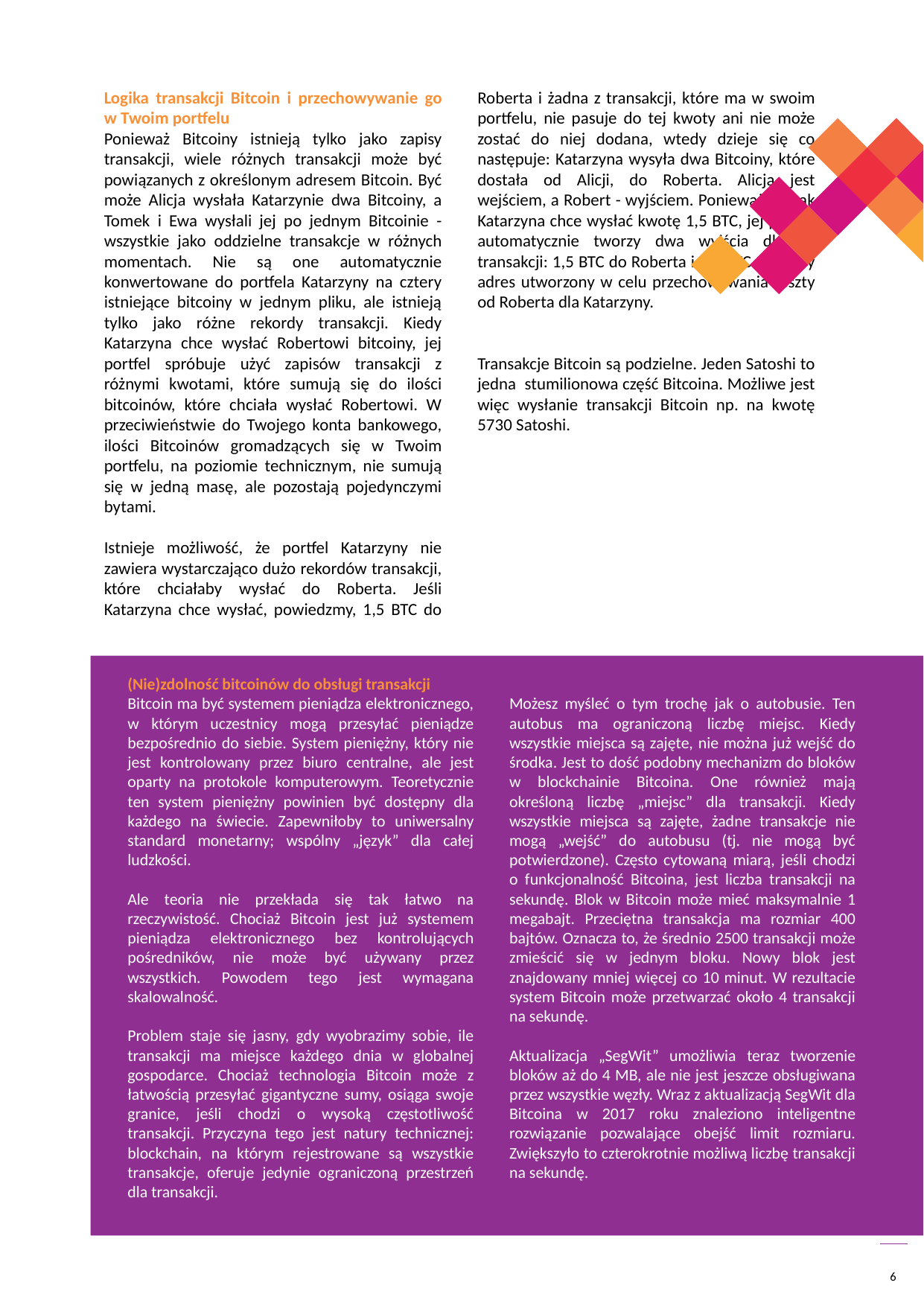

Logika transakcji Bitcoin i przechowywanie go w Twoim portfelu
Ponieważ Bitcoiny istnieją tylko jako zapisy transakcji, wiele różnych transakcji może być powiązanych z określonym adresem Bitcoin. Być może Alicja wysłała Katarzynie dwa Bitcoiny, a Tomek i Ewa wysłali jej po jednym Bitcoinie - wszystkie jako oddzielne transakcje w różnych momentach. Nie są one automatycznie konwertowane do portfela Katarzyny na cztery istniejące bitcoiny w jednym pliku, ale istnieją tylko jako różne rekordy transakcji. Kiedy Katarzyna chce wysłać Robertowi bitcoiny, jej portfel spróbuje użyć zapisów transakcji z różnymi kwotami, które sumują się do ilości bitcoinów, które chciała wysłać Robertowi. W przeciwieństwie do Twojego konta bankowego, ilości Bitcoinów gromadzących się w Twoim portfelu, na poziomie technicznym, nie sumują się w jedną masę, ale pozostają pojedynczymi bytami.

Istnieje możliwość, że portfel Katarzyny nie zawiera wystarczająco dużo rekordów transakcji, które chciałaby wysłać do Roberta. Jeśli Katarzyna chce wysłać, powiedzmy, 1,5 BTC do Roberta i żadna z transakcji, które ma w swoim portfelu, nie pasuje do tej kwoty ani nie może zostać do niej dodana, wtedy dzieje się co następuje: Katarzyna wysyła dwa Bitcoiny, które dostała od Alicji, do Roberta. Alicja jest wejściem, a Robert - wyjściem. Ponieważ jednak Katarzyna chce wysłać kwotę 1,5 BTC, jej portfel automatycznie tworzy dwa wyjścia dla jej transakcji: 1,5 BTC do Roberta i 0,5 BTC na nowy adres utworzony w celu przechowywania reszty od Roberta dla Katarzyny.

Transakcje Bitcoin są podzielne. Jeden Satoshi to jedna  stumilionowa część Bitcoina. Możliwe jest więc wysłanie transakcji Bitcoin np. na kwotę 5730 Satoshi.

(Nie)zdolność bitcoinów do obsługi transakcji
Bitcoin ma być systemem pieniądza elektronicznego, w którym uczestnicy mogą przesyłać pieniądze bezpośrednio do siebie. System pieniężny, który nie jest kontrolowany przez biuro centralne, ale jest oparty na protokole komputerowym. Teoretycznie ten system pieniężny powinien być dostępny dla każdego na świecie. Zapewniłoby to uniwersalny standard monetarny; wspólny „język” dla całej ludzkości.

Ale teoria nie przekłada się tak łatwo na rzeczywistość. Chociaż Bitcoin jest już systemem pieniądza elektronicznego bez kontrolujących pośredników, nie może być używany przez wszystkich. Powodem tego jest wymagana skalowalność.

Problem staje się jasny, gdy wyobrazimy sobie, ile transakcji ma miejsce każdego dnia w globalnej gospodarce. Chociaż technologia Bitcoin może z łatwością przesyłać gigantyczne sumy, osiąga swoje granice, jeśli chodzi o wysoką częstotliwość transakcji. Przyczyna tego jest natury technicznej: blockchain, na którym rejestrowane są wszystkie transakcje, oferuje jedynie ograniczoną przestrzeń dla transakcji.

Możesz myśleć o tym trochę jak o autobusie. Ten autobus ma ograniczoną liczbę miejsc. Kiedy wszystkie miejsca są zajęte, nie można już wejść do środka. Jest to dość podobny mechanizm do bloków w blockchainie Bitcoina. One również mają określoną liczbę „miejsc” dla transakcji. Kiedy wszystkie miejsca są zajęte, żadne transakcje nie mogą „wejść” do autobusu (tj. nie mogą być potwierdzone). Często cytowaną miarą, jeśli chodzi o funkcjonalność Bitcoina, jest liczba transakcji na sekundę. Blok w Bitcoin może mieć maksymalnie 1 megabajt. Przeciętna transakcja ma rozmiar 400 bajtów. Oznacza to, że średnio 2500 transakcji może zmieścić się w jednym bloku. Nowy blok jest znajdowany mniej więcej co 10 minut. W rezultacie system Bitcoin może przetwarzać około 4 transakcji na sekundę.

Aktualizacja „SegWit” umożliwia teraz tworzenie bloków aż do 4 MB, ale nie jest jeszcze obsługiwana przez wszystkie węzły. Wraz z aktualizacją SegWit dla Bitcoina w 2017 roku znaleziono inteligentne rozwiązanie pozwalające obejść limit rozmiaru. Zwiększyło to czterokrotnie możliwą liczbę transakcji na sekundę.
6